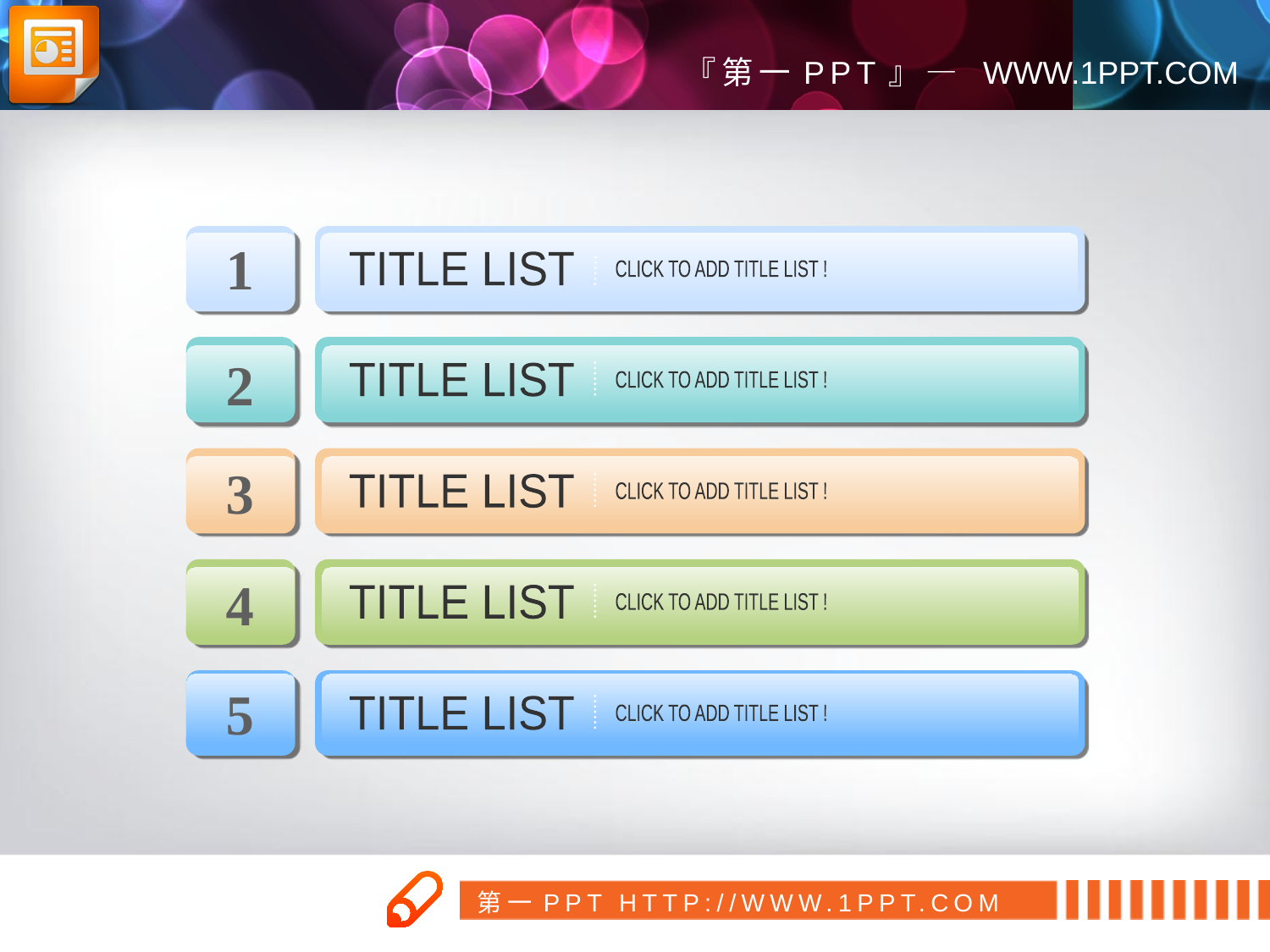

TITLE LIST

CLICK TO ADD TITLE LIST !

TITLE LIST

CLICK TO ADD TITLE LIST !

TITLE LIST

CLICK TO ADD TITLE LIST !

TITLE LIST

CLICK TO ADD TITLE LIST !

TITLE LIST

CLICK TO ADD TITLE LIST !
1
2
3
4
5